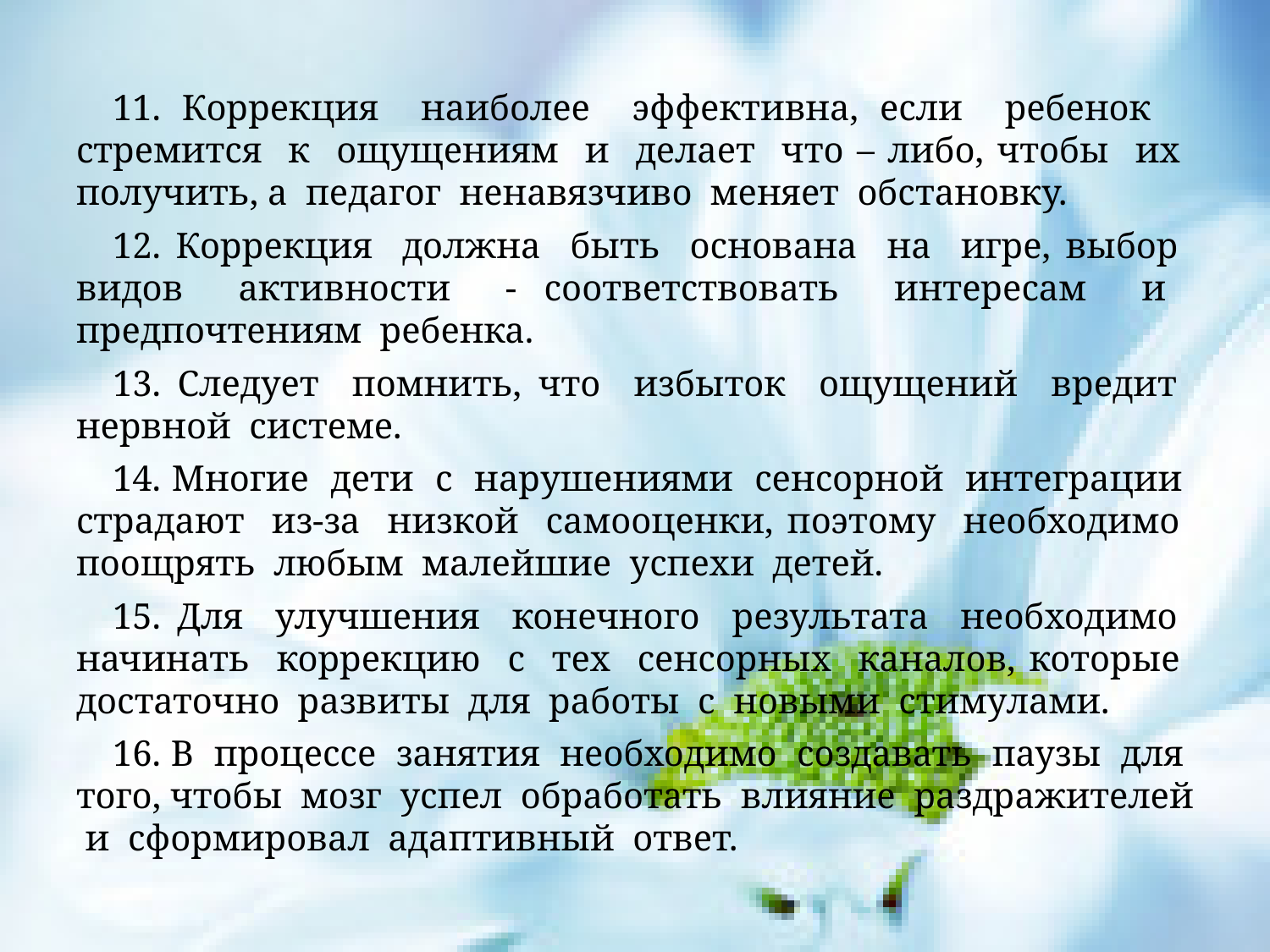

11. Коррекция  наиболее  эффективна, если  ребенок   стремится  к  ощущениям  и  делает  что – либо, чтобы  их  получить, а  педагог  ненавязчиво  меняет  обстановку.
12. Коррекция  должна  быть  основана  на  игре, выбор  видов  активности  - соответствовать  интересам  и  предпочтениям  ребенка.
13. Следует  помнить, что  избыток  ощущений  вредит  нервной  системе.
14. Многие  дети  с  нарушениями  сенсорной  интеграции  страдают  из-за  низкой  самооценки, поэтому  необходимо  поощрять  любым  малейшие  успехи  детей.
15. Для  улучшения  конечного  результата  необходимо  начинать  коррекцию  с  тех  сенсорных  каналов, которые  достаточно  развиты  для  работы  с  новыми  стимулами.
16. В  процессе  занятия  необходимо  создавать  паузы  для  того, чтобы  мозг  успел  обработать  влияние  раздражителей  и  сформировал  адаптивный  ответ.